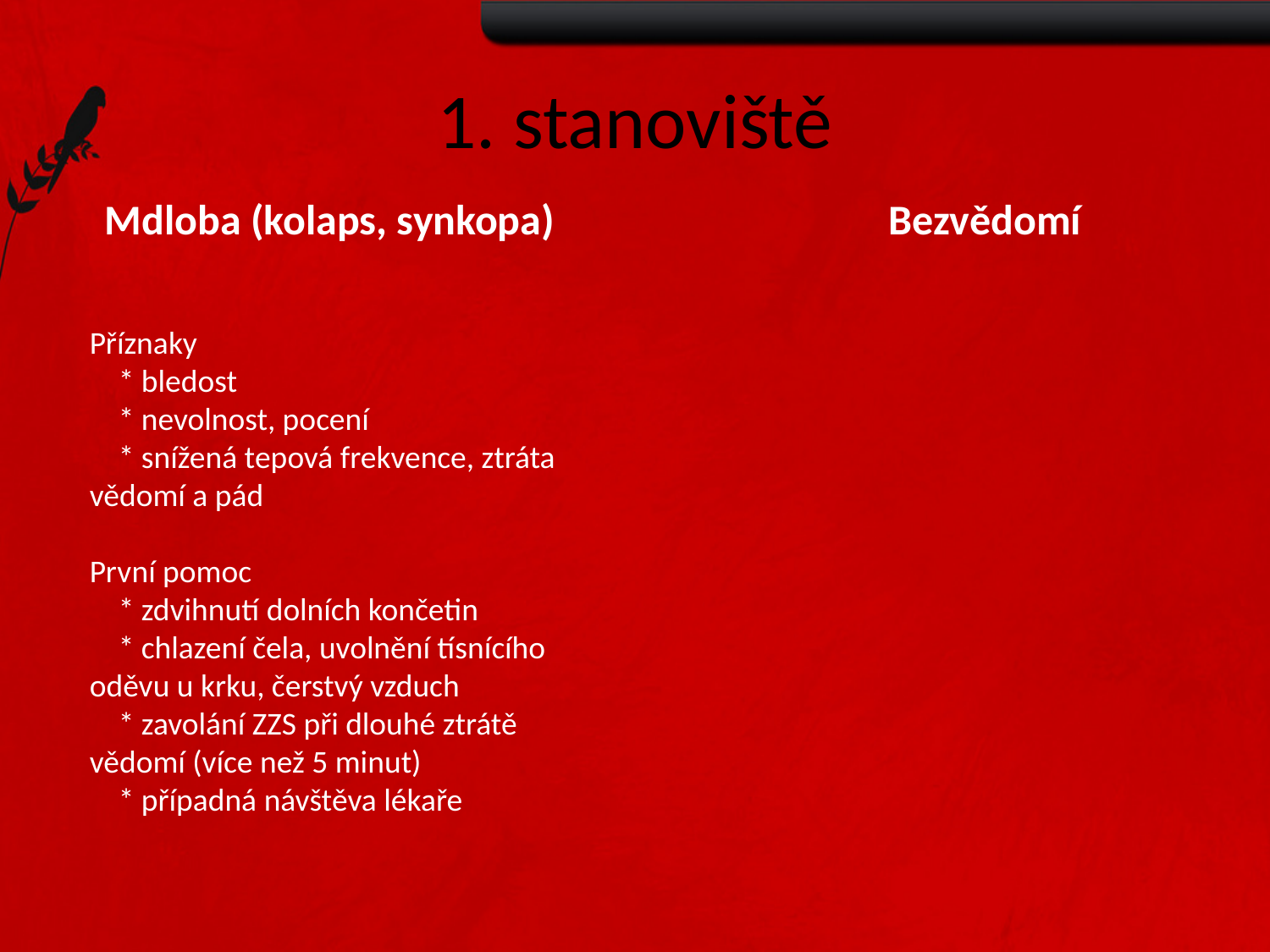

# 1. stanoviště
Mdloba (kolaps, synkopa)
Bezvědomí
Příznaky
    * bledost
    * nevolnost, pocení
    * snížená tepová frekvence, ztráta vědomí a pád

První pomoc
    * zdvihnutí dolních končetin
    * chlazení čela, uvolnění tísnícího oděvu u krku, čerstvý vzduch
    * zavolání ZZS při dlouhé ztrátě vědomí (více než 5 minut)
    * případná návštěva lékaře